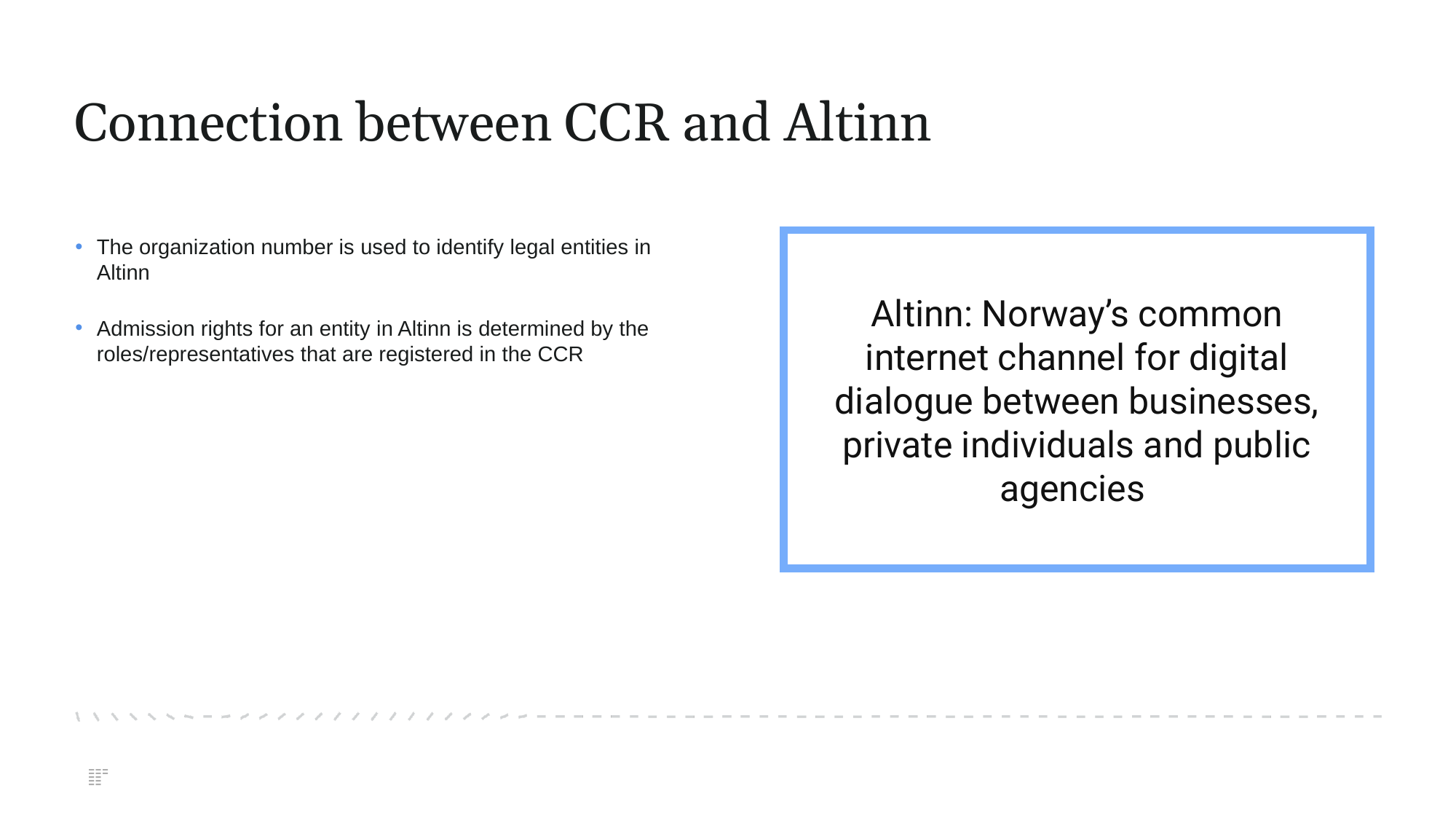

# Connection between CCR and Altinn
Altinn: Norway’s common internet channel for digital dialogue between businesses, private individuals and public agencies
The organization number is used to identify legal entities in Altinn
Admission rights for an entity in Altinn is determined by the roles/representatives that are registered in the CCR